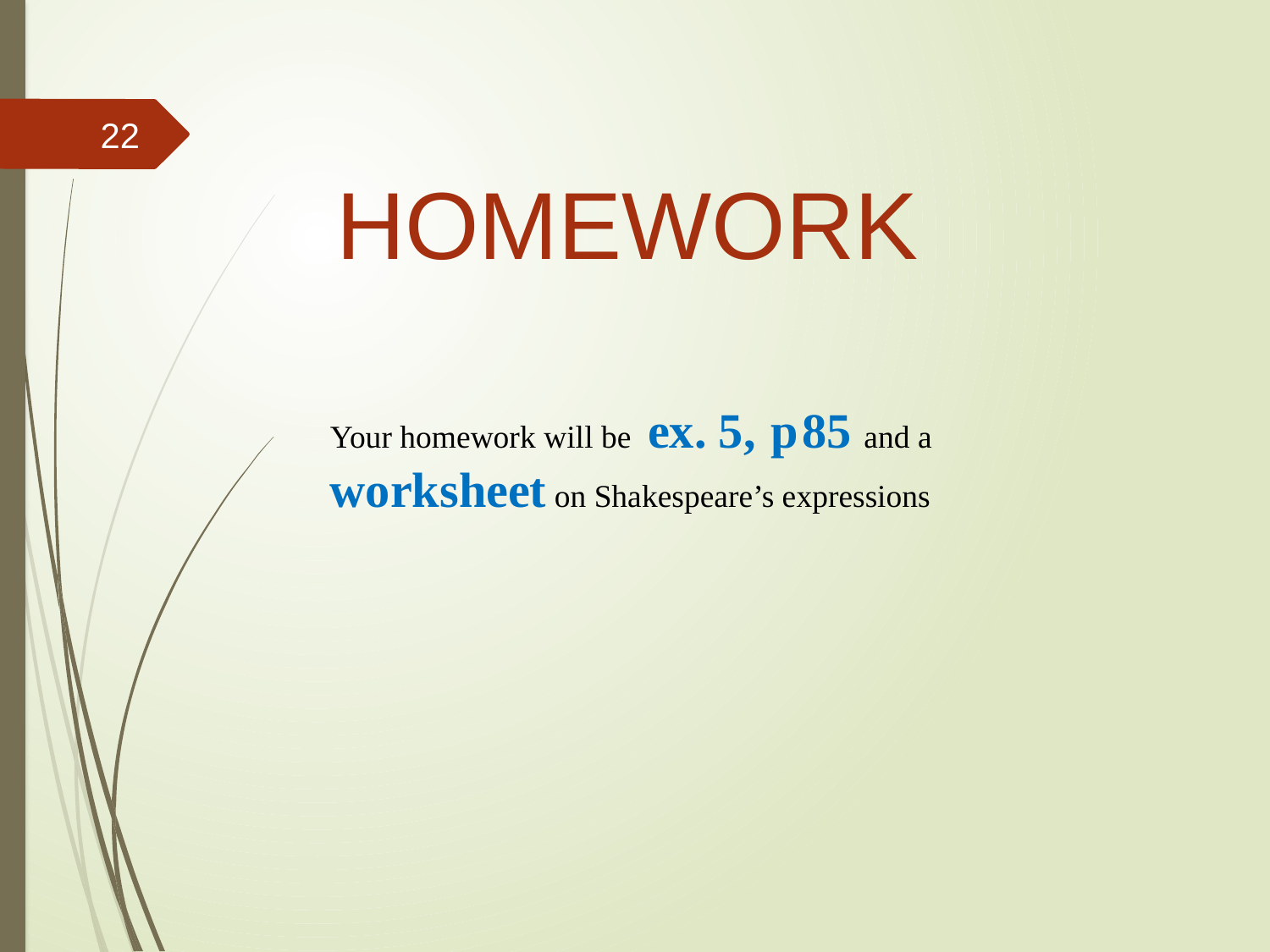

22
HOMEWORK
Your homework will be  ex. 5, p85 and a worksheet on Shakespeare’s expressions